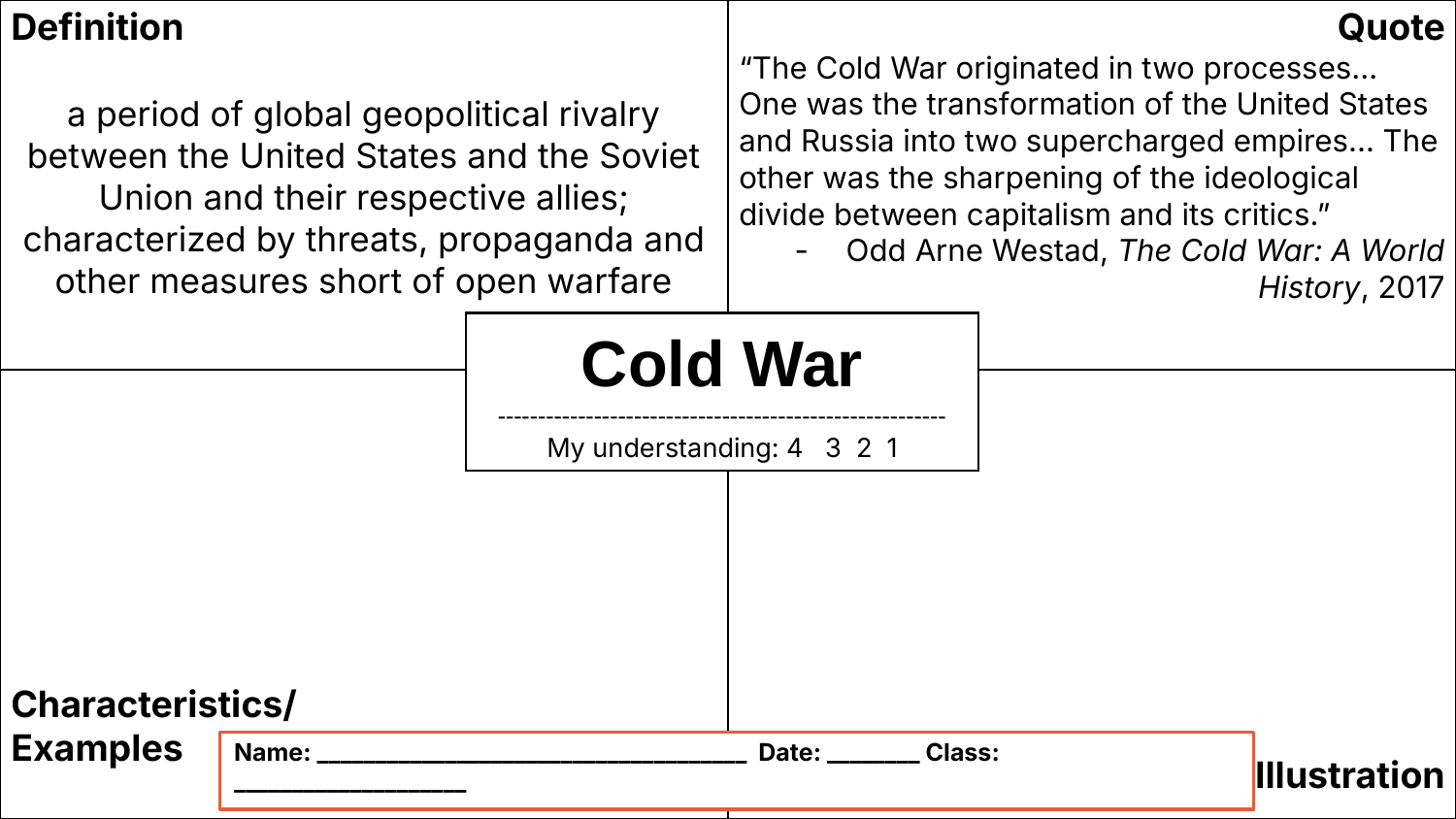

| Definition a period of global geopolitical rivalry between the United States and the Soviet Union and their respective allies; characterized by threats, propaganda and other measures short of open warfare | Quote “The Cold War originated in two processes… One was the transformation of the United States and Russia into two supercharged empires… The other was the sharpening of the ideological divide between capitalism and its critics.” Odd Arne Westad, The Cold War: A World History, 2017 |
| --- | --- |
| Characteristics/ Examples | Imp Illustration |
Cold War
--------------------------------------------------------
My understanding: 4   3  2  1
Name: _____________________________________  Date: ________ Class: ____________________